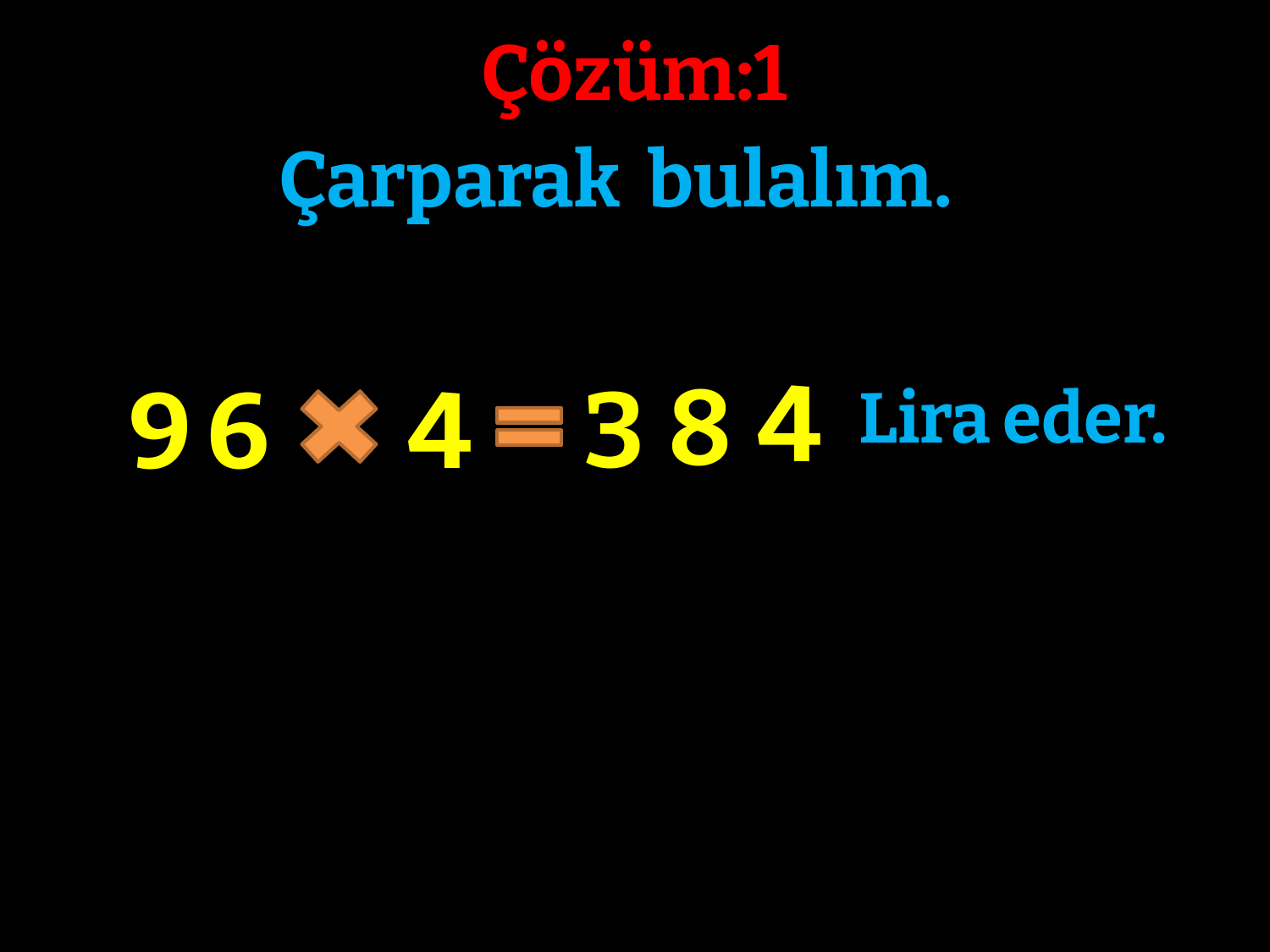

Çözüm:1
Çarparak  bulalım.
#
4
8
3
4
9
6
Lira eder.